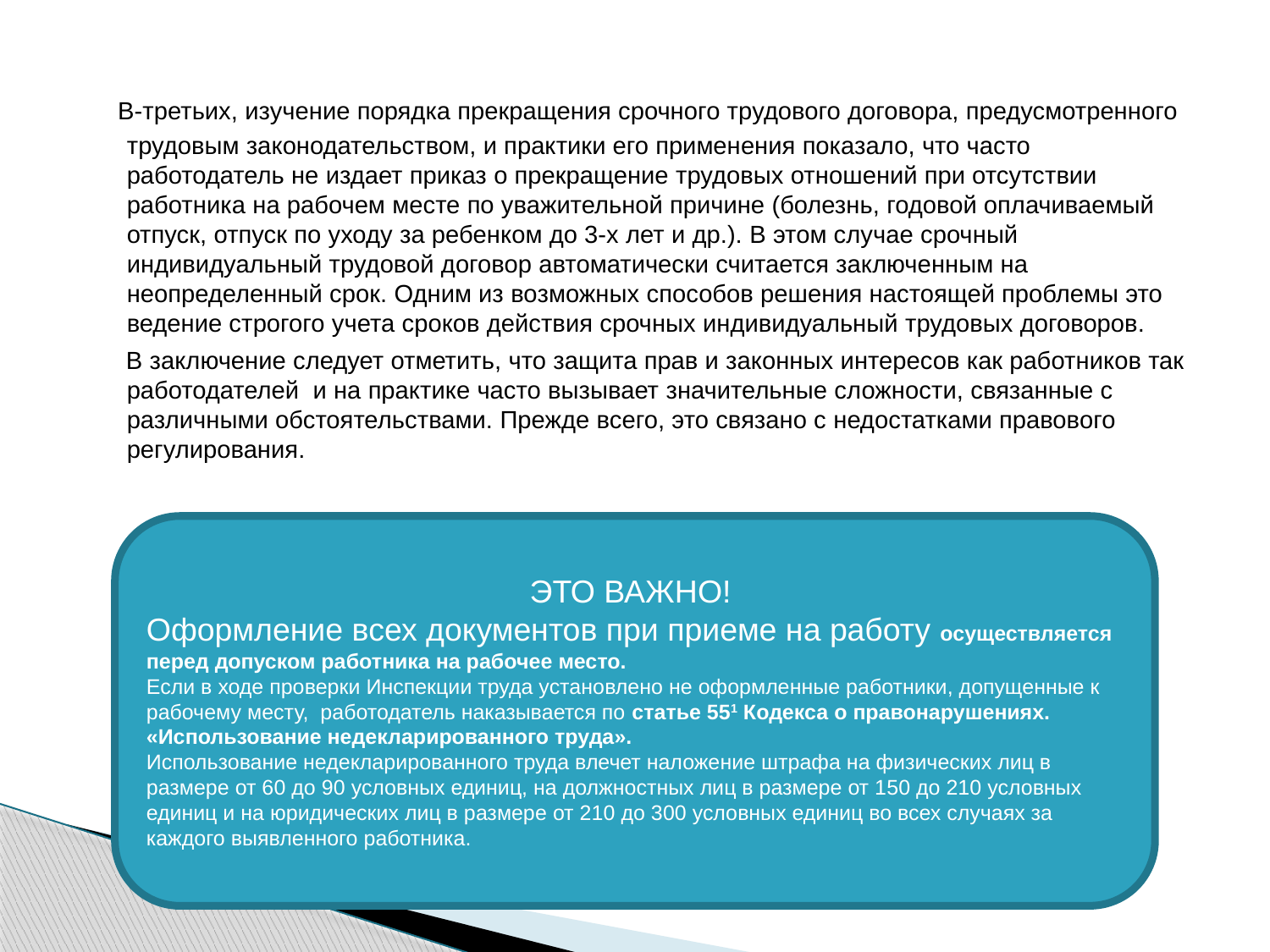

В-третьих, изучение порядка прекращения срочного трудового договора, предусмотренного трудовым законодательством, и практики его применения показало, что часто работодатель не издает приказ о прекращение трудовых отношений при отсутствии работника на рабочем месте по уважительной причине (болезнь, годовой оплачиваемый отпуск, отпуск по уходу за ребенком до 3-х лет и др.). В этом случае срочный индивидуальный трудовой договор автоматически считается заключенным на неопределенный срок. Одним из возможных способов решения настоящей проблемы это ведение строгого учета сроков действия срочных индивидуальный трудовых договоров.
     В заключение следует отметить, что защита прав и законных интересов как работников так  работодателей  и на практике часто вызывает значительные сложности, связанные с различными обстоятельствами. Прежде всего, это связано с недостатками правового регулирования.

ЭТО ВАЖНО!
Оформление всех документов при приеме на работу осуществляется перед допуском работника на рабочее место.
Если в ходе проверки Инспекции труда установлено не оформленные работники, допущенные к рабочему месту,  работодатель наказывается по статье 551 Кодекса о правонарушениях. «Использование недекларированного труда».
Использование недекларированного труда влечет наложение штрафа на физических лиц в размере от 60 до 90 условных единиц, на должностных лиц в размере от 150 до 210 условных единиц и на юридических лиц в размере от 210 до 300 условных единиц во всех случаях за каждого выявленного работника.